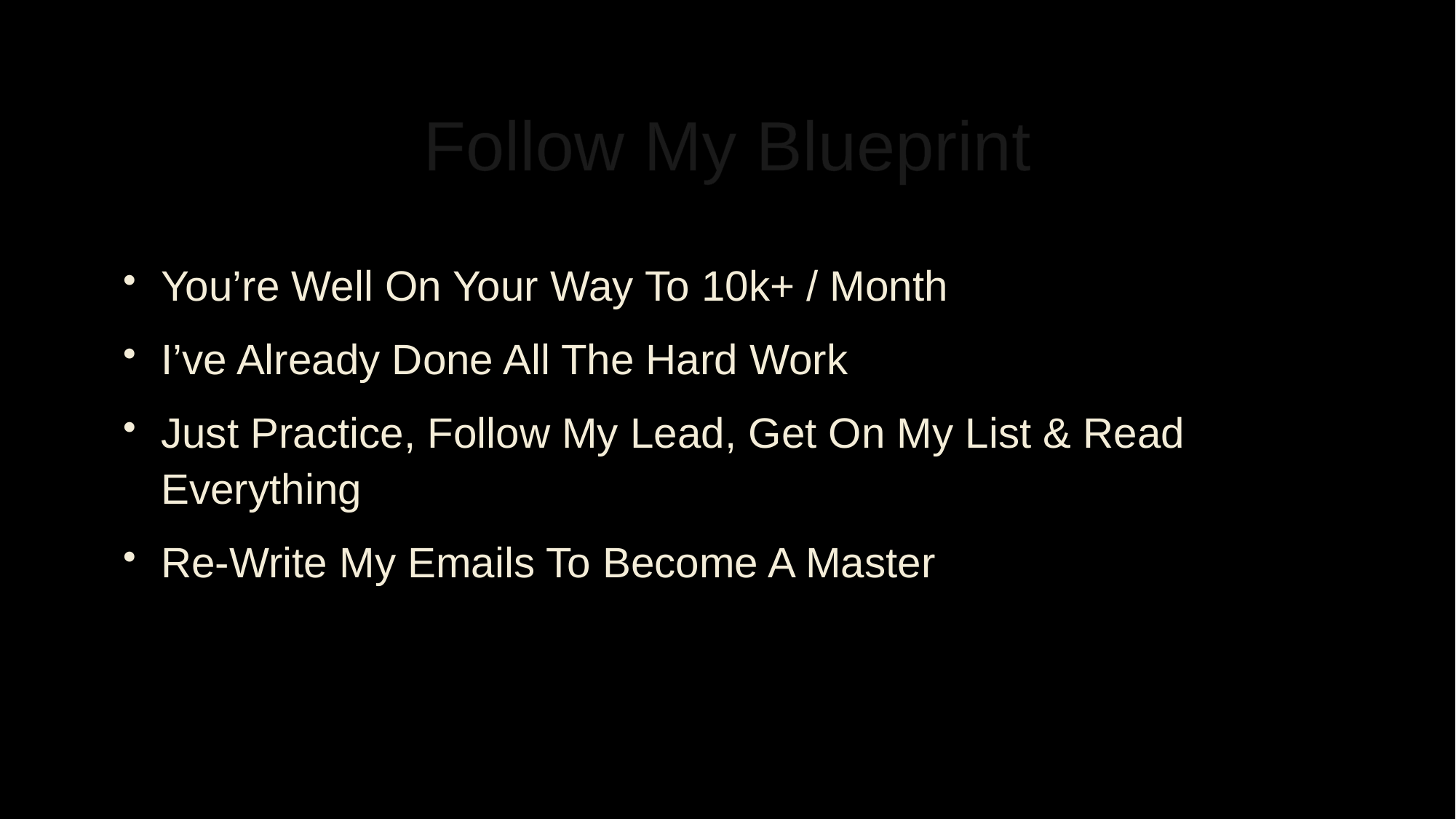

# Follow My Blueprint
You’re Well On Your Way To 10k+ / Month
I’ve Already Done All The Hard Work
Just Practice, Follow My Lead, Get On My List & Read Everything
Re-Write My Emails To Become A Master